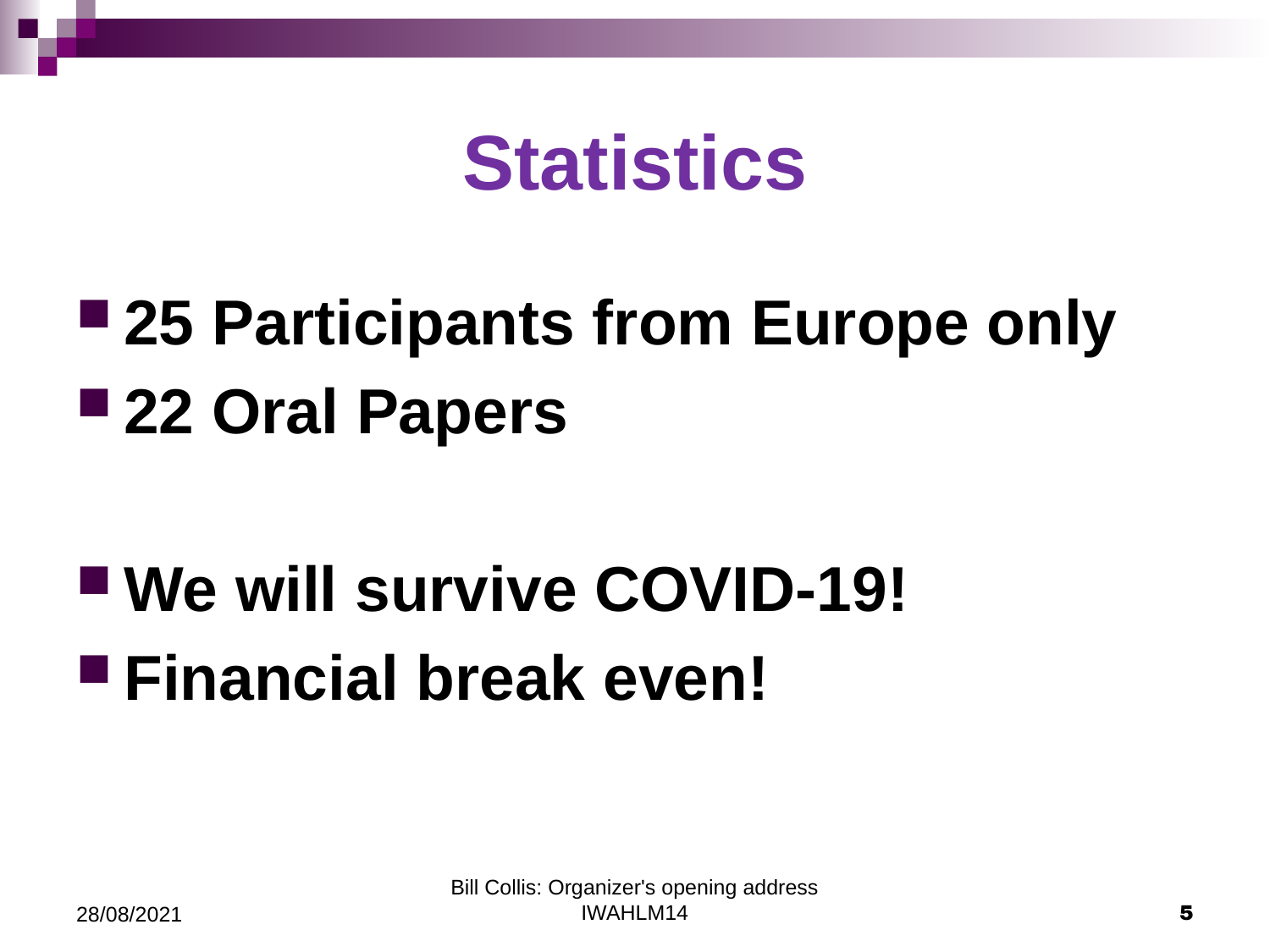

# Statistics
25 Participants from Europe only
22 Oral Papers

We will survive COVID-19!
Financial break even!
28/08/2021
Bill Collis: Organizer's opening address IWAHLM14
5